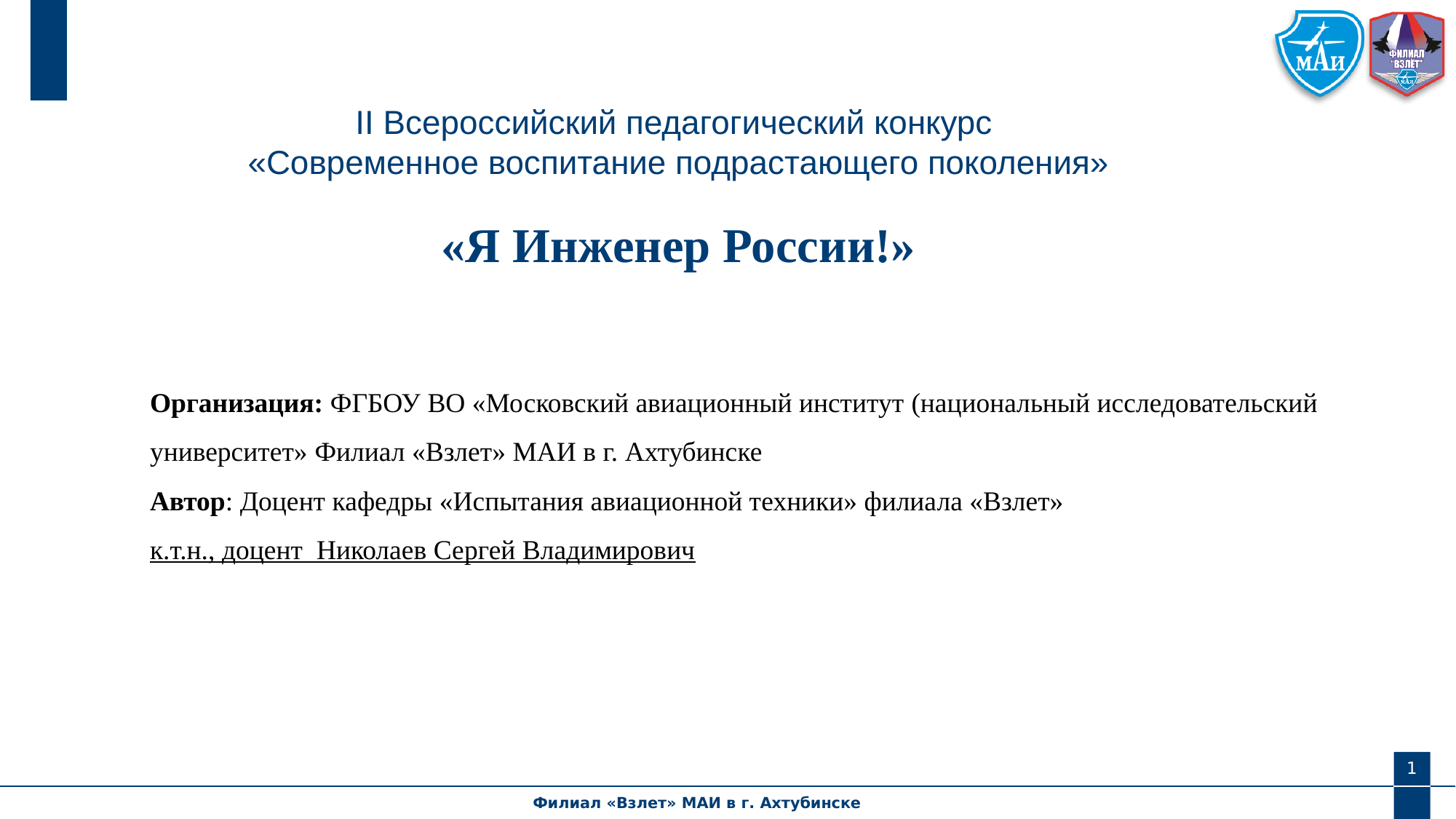

# II Всероссийский педагогический конкурс «Современное воспитание подрастающего поколения» «Я Инженер России!»
Организация: ФГБОУ ВО «Московский авиационный институт (национальный исследовательский университет» Филиал «Взлет» МАИ в г. Ахтубинске
Автор: Доцент кафедры «Испытания авиационной техники» филиала «Взлет»
к.т.н., доцент  Николаев Сергей Владимирович